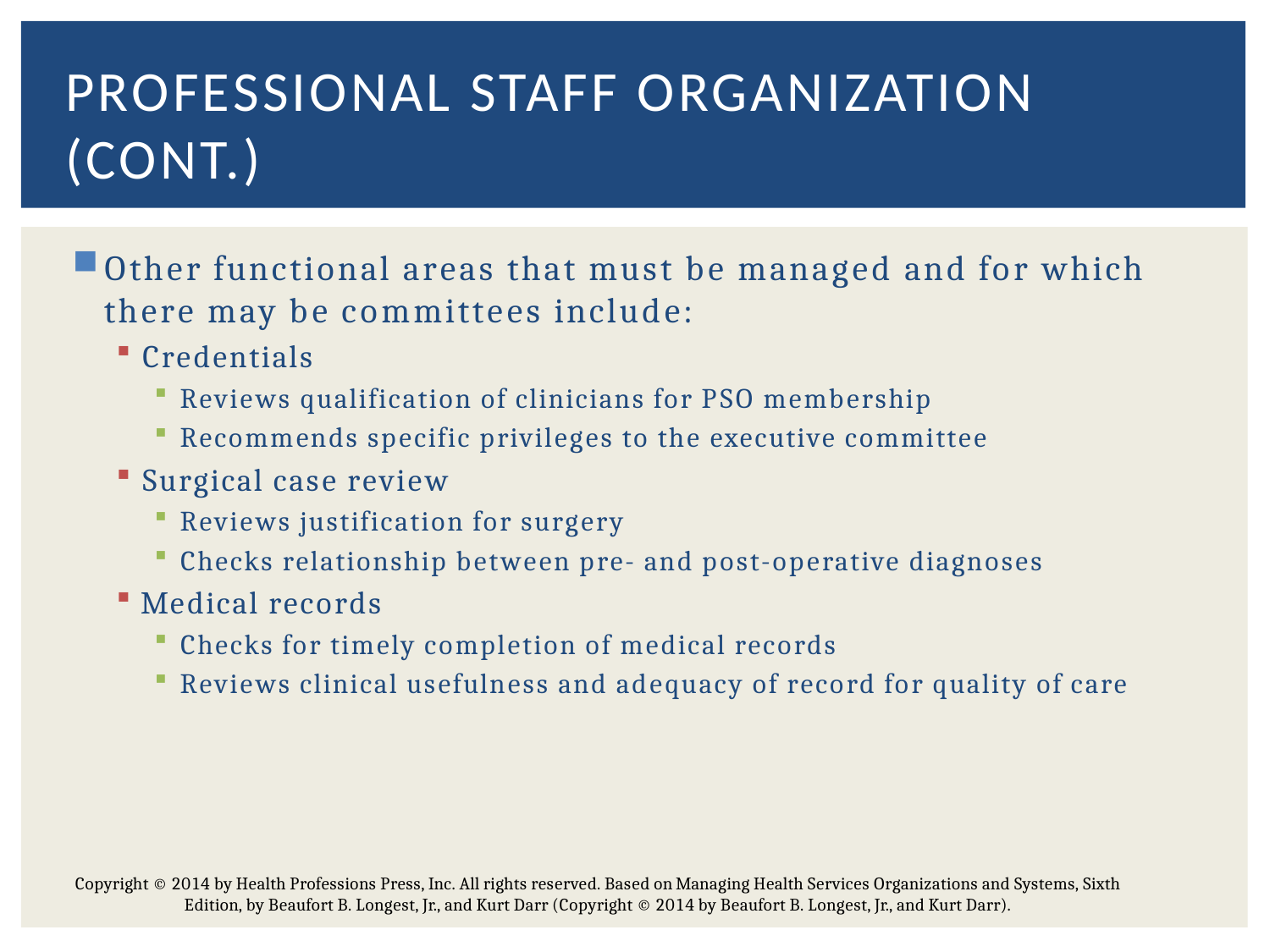

# Professional Staff Organization (CONt.)
Other functional areas that must be managed and for which there may be committees include:
Credentials
Reviews qualification of clinicians for PSO membership
Recommends specific privileges to the executive committee
Surgical case review
Reviews justification for surgery
Checks relationship between pre- and post-operative diagnoses
Medical records
Checks for timely completion of medical records
Reviews clinical usefulness and adequacy of record for quality of care

Copyright © 2014 by Health Professions Press, Inc. All rights reserved. Based on Managing Health Services Organizations and Systems, Sixth Edition, by Beaufort B. Longest, Jr., and Kurt Darr (Copyright © 2014 by Beaufort B. Longest, Jr., and Kurt Darr).